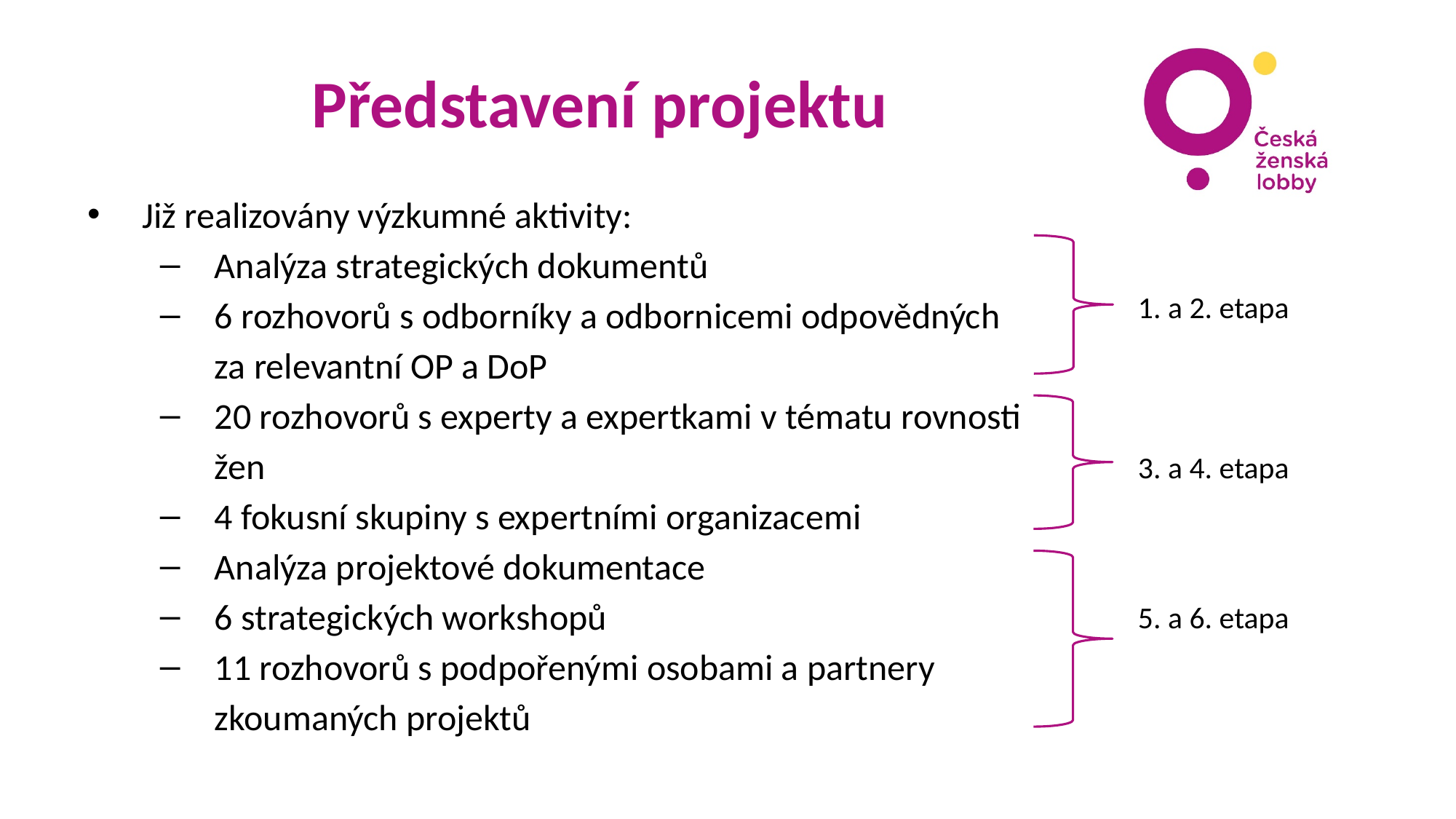

# Představení projektu
Již realizovány výzkumné aktivity:
Analýza strategických dokumentů
6 rozhovorů s odborníky a odbornicemi odpovědných
za relevantní OP a DoP
20 rozhovorů s experty a expertkami v tématu rovnosti žen
4 fokusní skupiny s expertními organizacemi
Analýza projektové dokumentace
6 strategických workshopů
11 rozhovorů s podpořenými osobami a partnery zkoumaných projektů

1. a 2. etapa

3. a 4. etapa

5. a 6. etapa